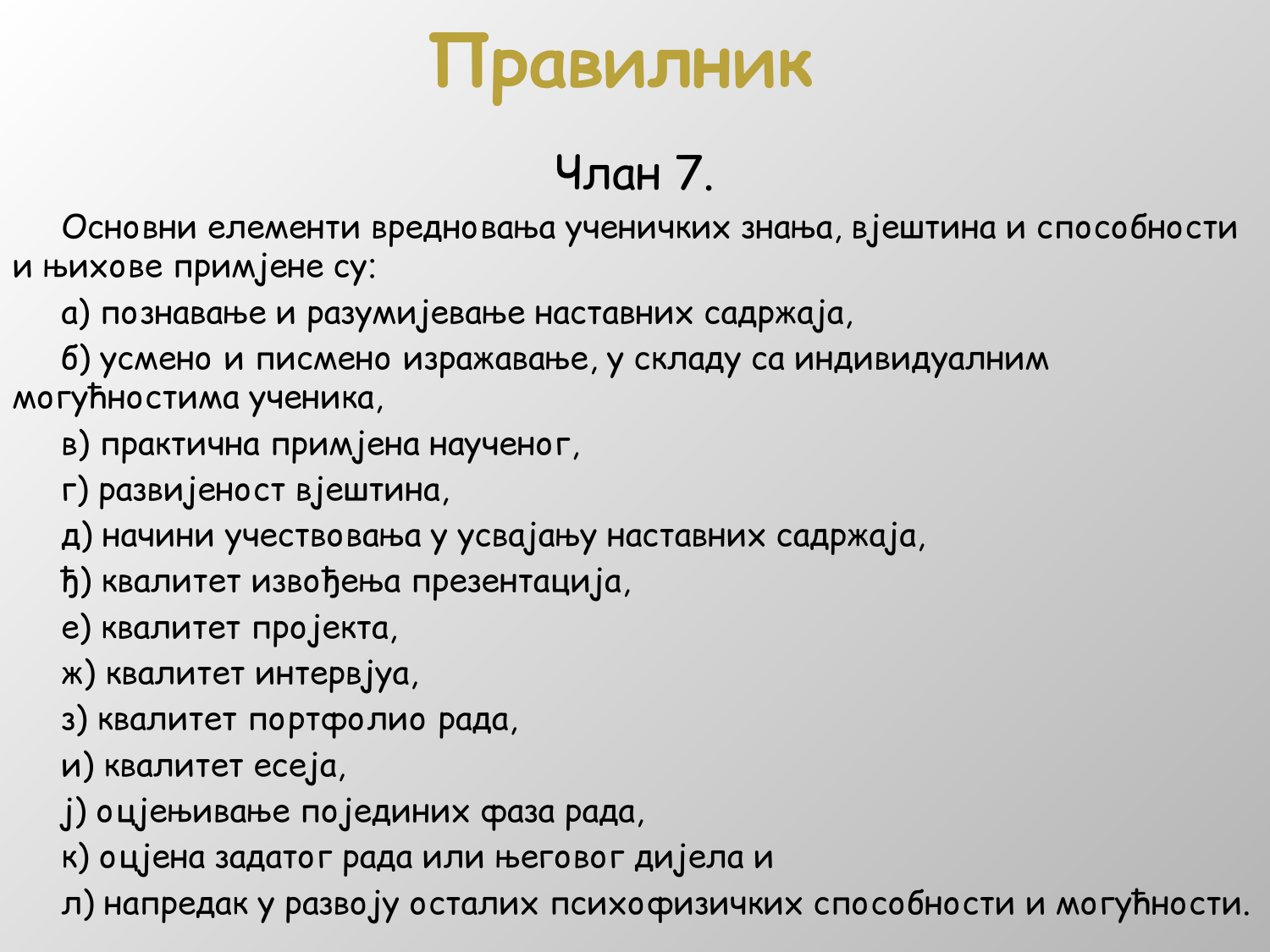

# Правилник
Члан 7.
     Основни елементи вредновања ученичких знања, вјештина и способности и њихове примјене су:
     а) познавање и разумијевање наставних садржаја,
     б) усмено и писмено изражавање, у складу са индивидуалним могућностима ученика,
     в) практична примјена наученог,
     г) развијеност вјештина,
     д) начини учествовања у усвајању наставних садржаја,
     ђ) квалитет извођења презентација,
     е) квалитет пројекта,
     ж) квалитет интервјуа,
     з) квалитет портфолио рада,
     и) квалитет есеја,
     ј) оцјењивање појединих фаза рада,
     к) оцјена задатог рада или његовог дијела и
     л) напредак у развоју осталих психофизичких способности и могућности.